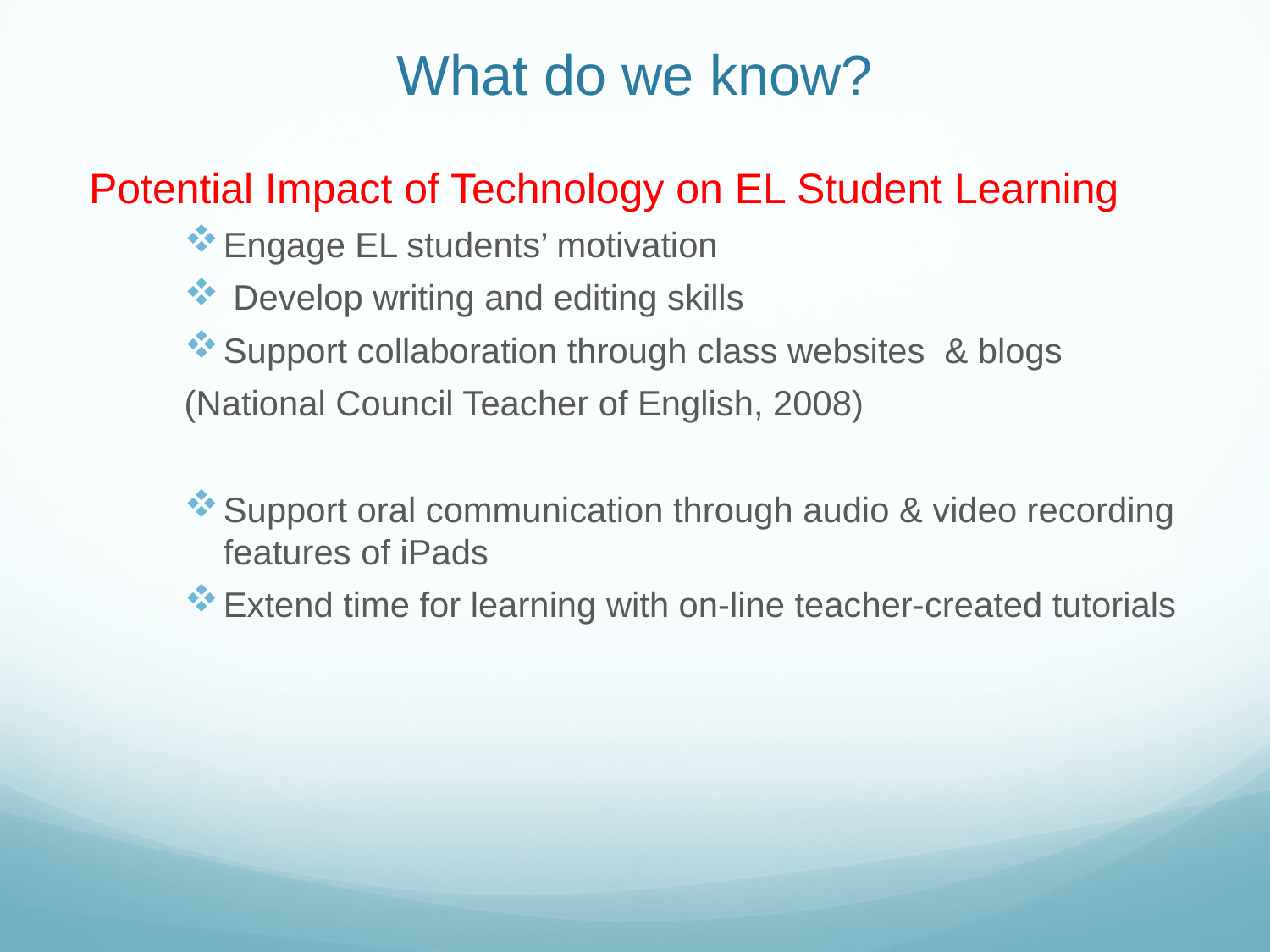

# What do we know?
Potential Impact of Technology on EL Student Learning
Engage EL students’ motivation
 Develop writing and editing skills
Support collaboration through class websites  & blogs
(National Council Teacher of English, 2008)

Support oral communication through audio & video recording features of iPads
Extend time for learning with on-line teacher-created tutorials